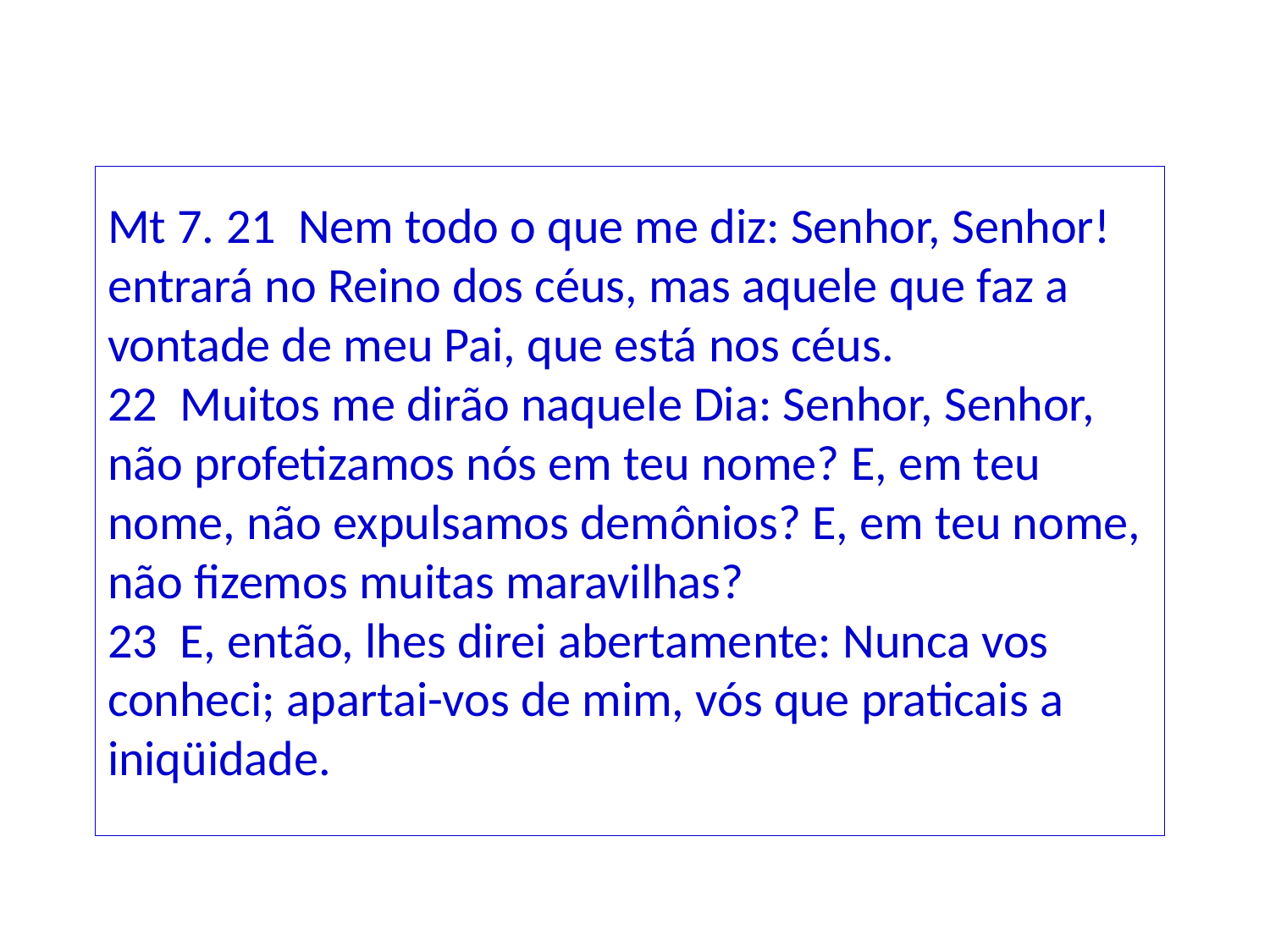

Mt 7. 21  Nem todo o que me diz: Senhor, Senhor! entrará no Reino dos céus, mas aquele que faz a vontade de meu Pai, que está nos céus.
22  Muitos me dirão naquele Dia: Senhor, Senhor, não profetizamos nós em teu nome? E, em teu nome, não expulsamos demônios? E, em teu nome, não fizemos muitas maravilhas?
23  E, então, lhes direi abertamente: Nunca vos conheci; apartai-vos de mim, vós que praticais a iniqüidade.